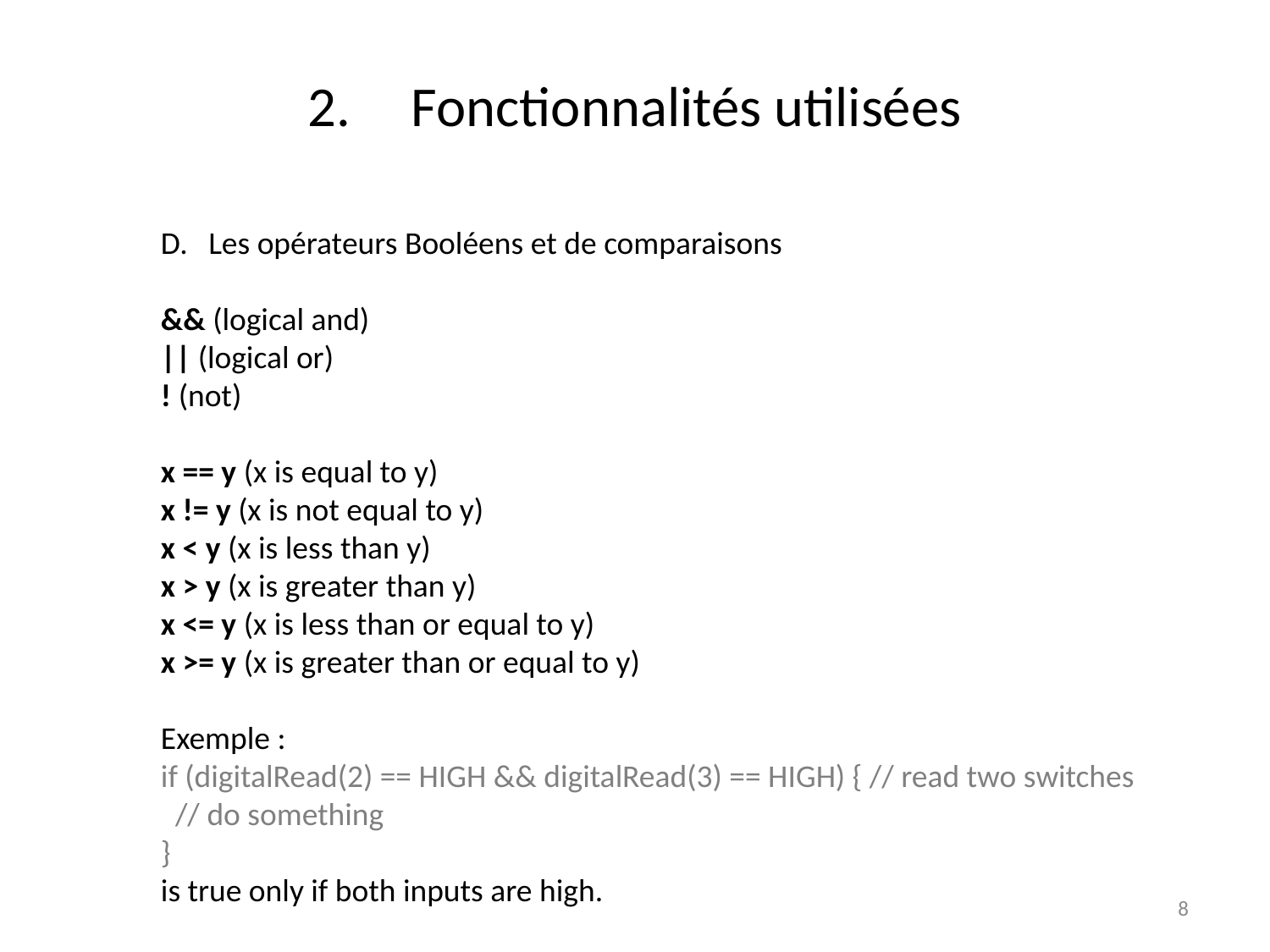

# Fonctionnalités utilisées
Les opérateurs Booléens et de comparaisons

&& (logical and)
|| (logical or)
! (not)

x == y (x is equal to y)
x != y (x is not equal to y)
x < y (x is less than y)
x > y (x is greater than y)
x <= y (x is less than or equal to y)
x >= y (x is greater than or equal to y)

Exemple :
if (digitalRead(2) == HIGH && digitalRead(3) == HIGH) { // read two switches
  // do something
}
is true only if both inputs are high.

8